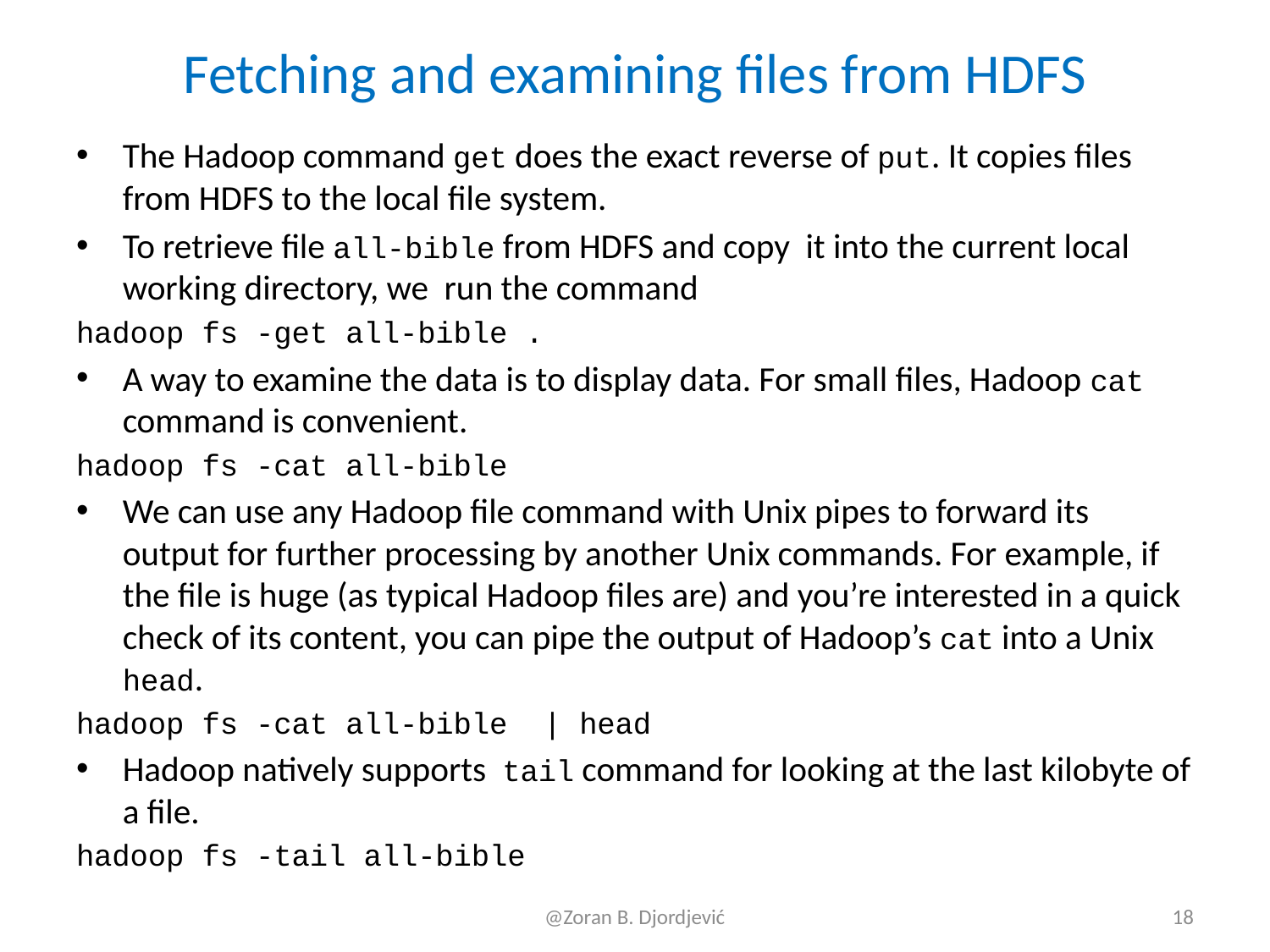

# Fetching and examining files from HDFS
The Hadoop command get does the exact reverse of put. It copies files from HDFS to the local file system.
To retrieve file all-bible from HDFS and copy  it into the current local working directory, we  run the command
hadoop fs -get all-bible .
A way to examine the data is to display data. For small files, Hadoop cat command is convenient.
hadoop fs -cat all-bible
We can use any Hadoop file command with Unix pipes to forward its output for further processing by another Unix commands. For example, if the file is huge (as typical Hadoop files are) and you’re interested in a quick check of its content, you can pipe the output of Hadoop’s cat into a Unix head.
hadoop fs -cat all-bible  | head
Hadoop natively supports  tail command for looking at the last kilobyte of a file.
hadoop fs -tail all-bible
@Zoran B. Djordjević
18